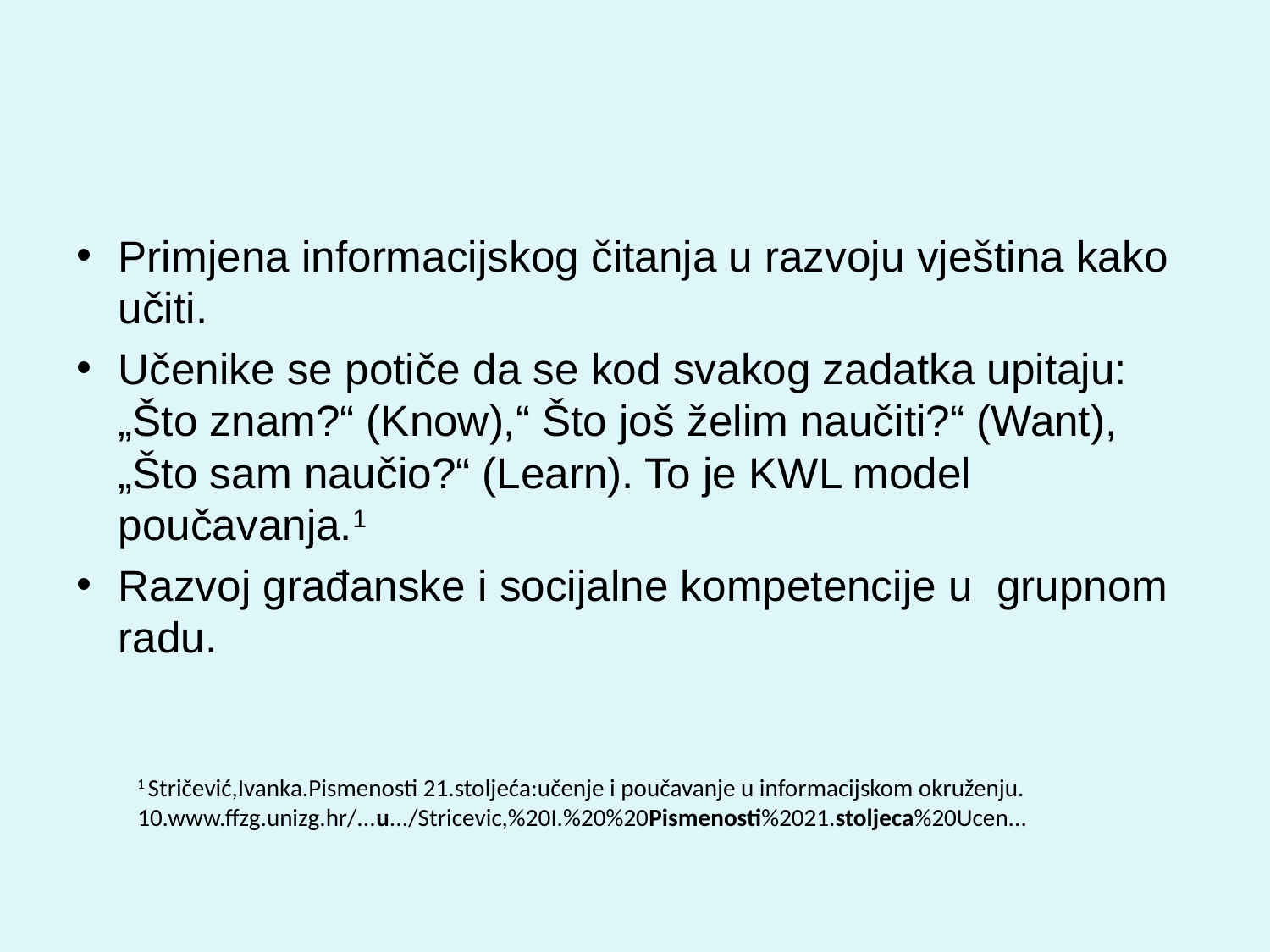

#
Primjena informacijskog čitanja u razvoju vještina kako učiti.
Učenike se potiče da se kod svakog zadatka upitaju: „Što znam?“ (Know),“ Što još želim naučiti?“ (Want), „Što sam naučio?“ (Learn). To je KWL model poučavanja.1
Razvoj građanske i socijalne kompetencije u  grupnom radu.

1 Stričević,Ivanka.Pismenosti 21.stoljeća:učenje i poučavanje u informacijskom okruženju. 10.www.ffzg.unizg.hr/...u.../Stricevic,%20I.%20%20Pismenosti%2021.stoljeca%20Ucen...